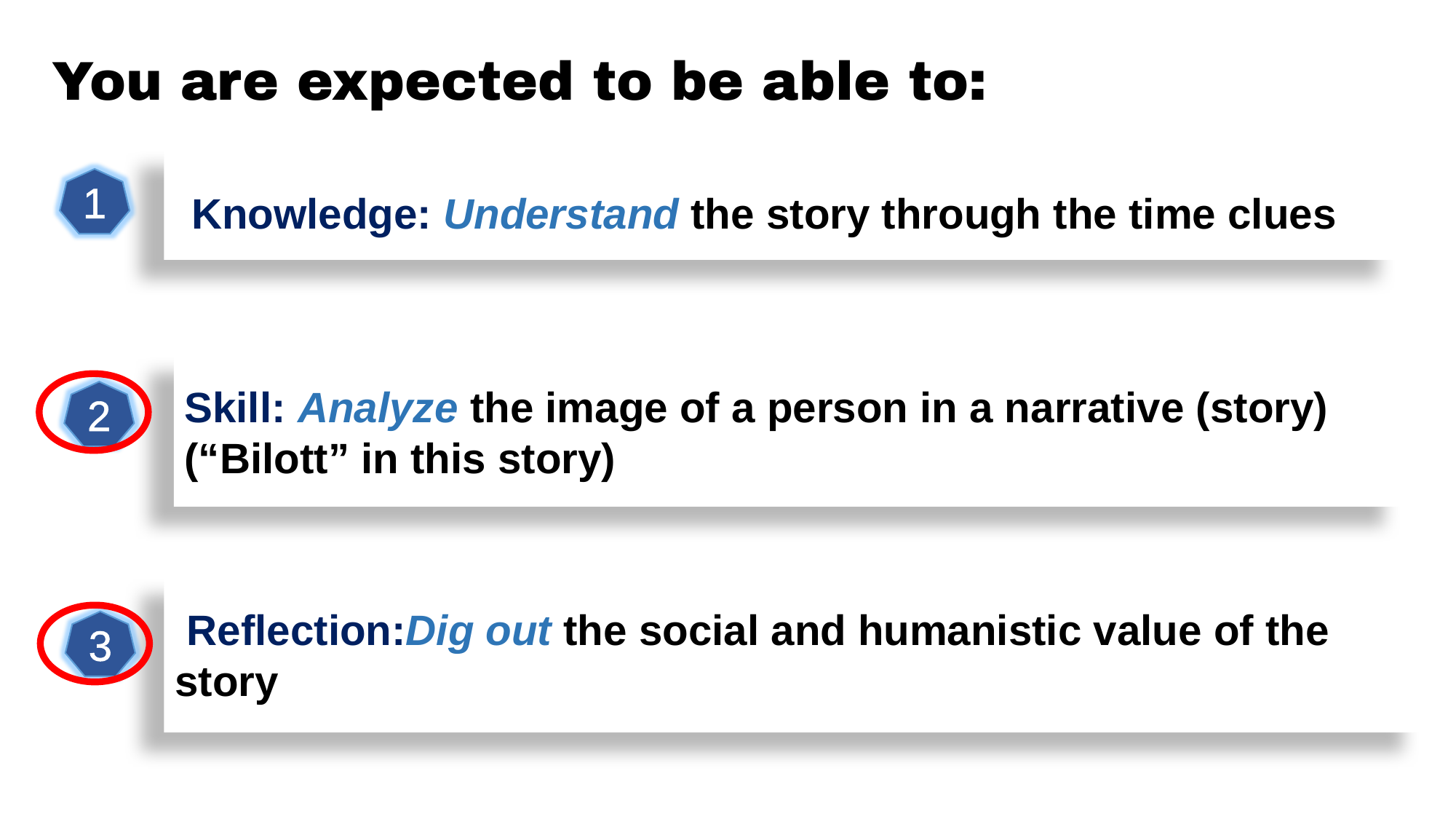

You are expected to be able to:
 Knowledge: Understand the story through the time clues
1
Skill: Analyze the image of a person in a narrative (story) (“Bilott” in this story)

2
 Reflection:Dig out the social and humanistic value of the story

3